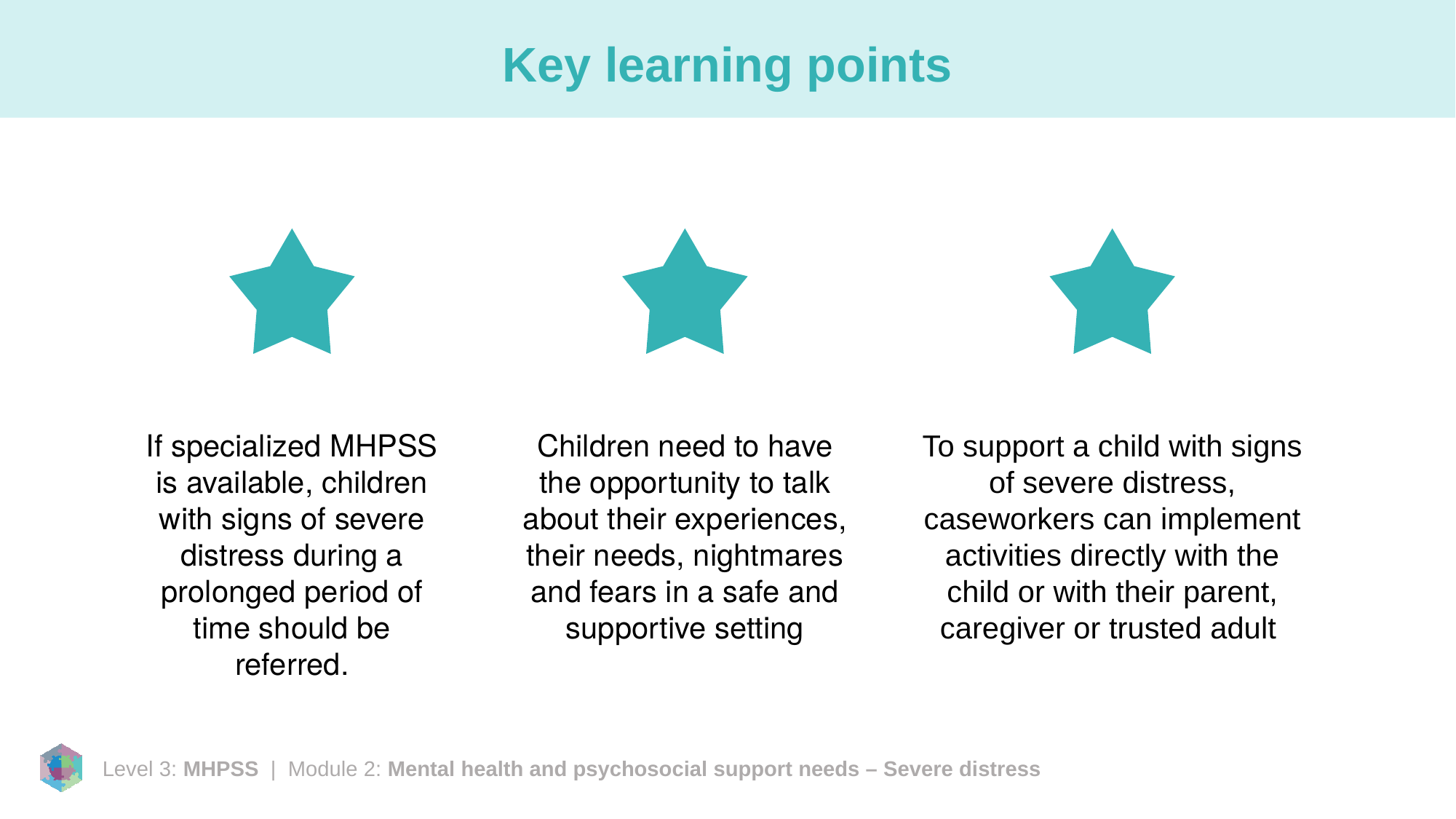

# Key learning points

If specialized MHPSS is available, children with signs of severe distress during a prolonged period of time should be referred.
Children need to have the opportunity to talk about their experiences, their needs, nightmares and fears in a safe and supportive setting
To support a child with signs of severe distress, caseworkers can implement activities directly with the child or with their parent, caregiver or trusted adult